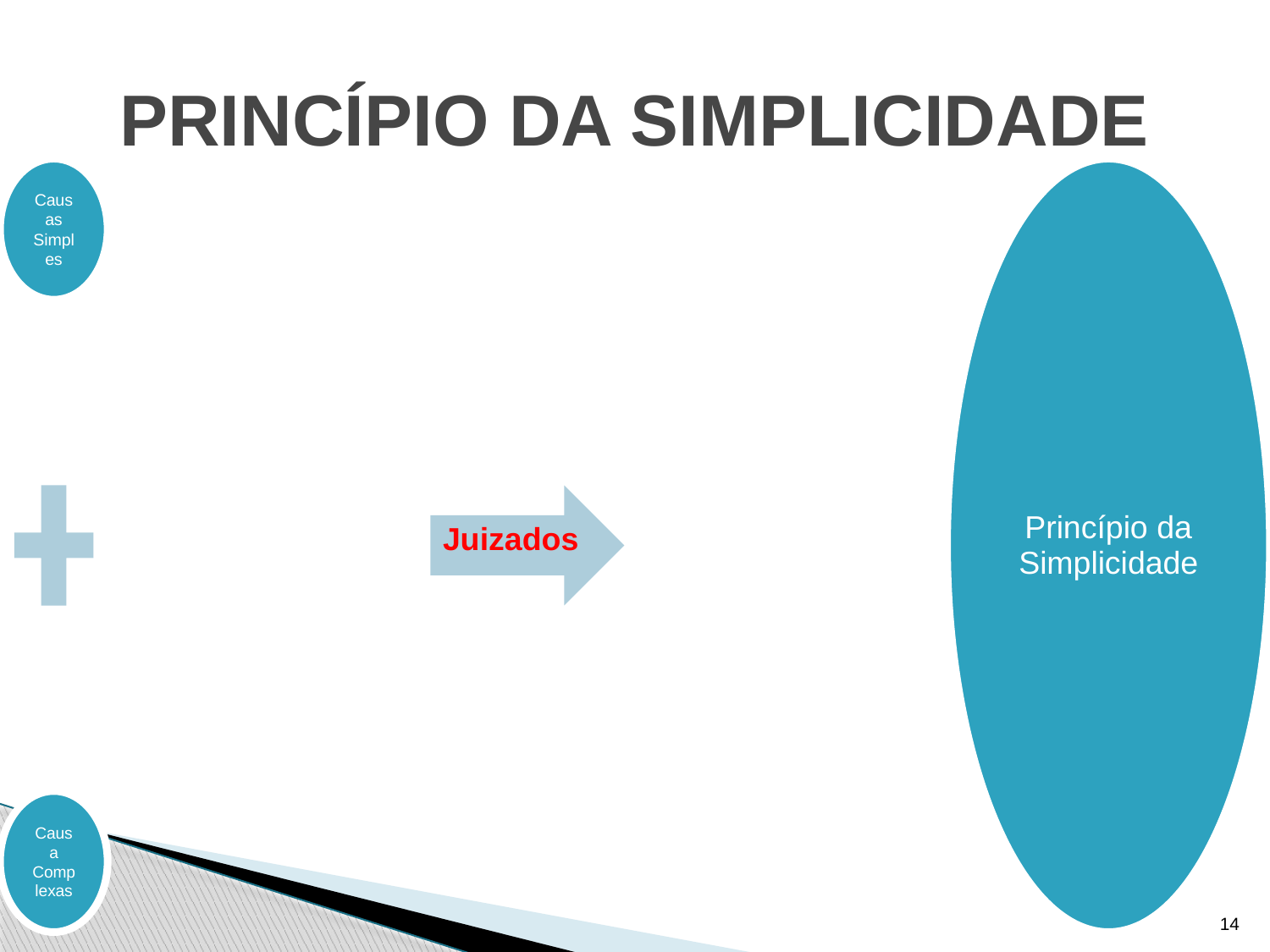

# PRINCÍPIO DA SIMPLICIDADE
Causas Simples
Causa Complexas
Juizados
Princípio da Simplicidade
14